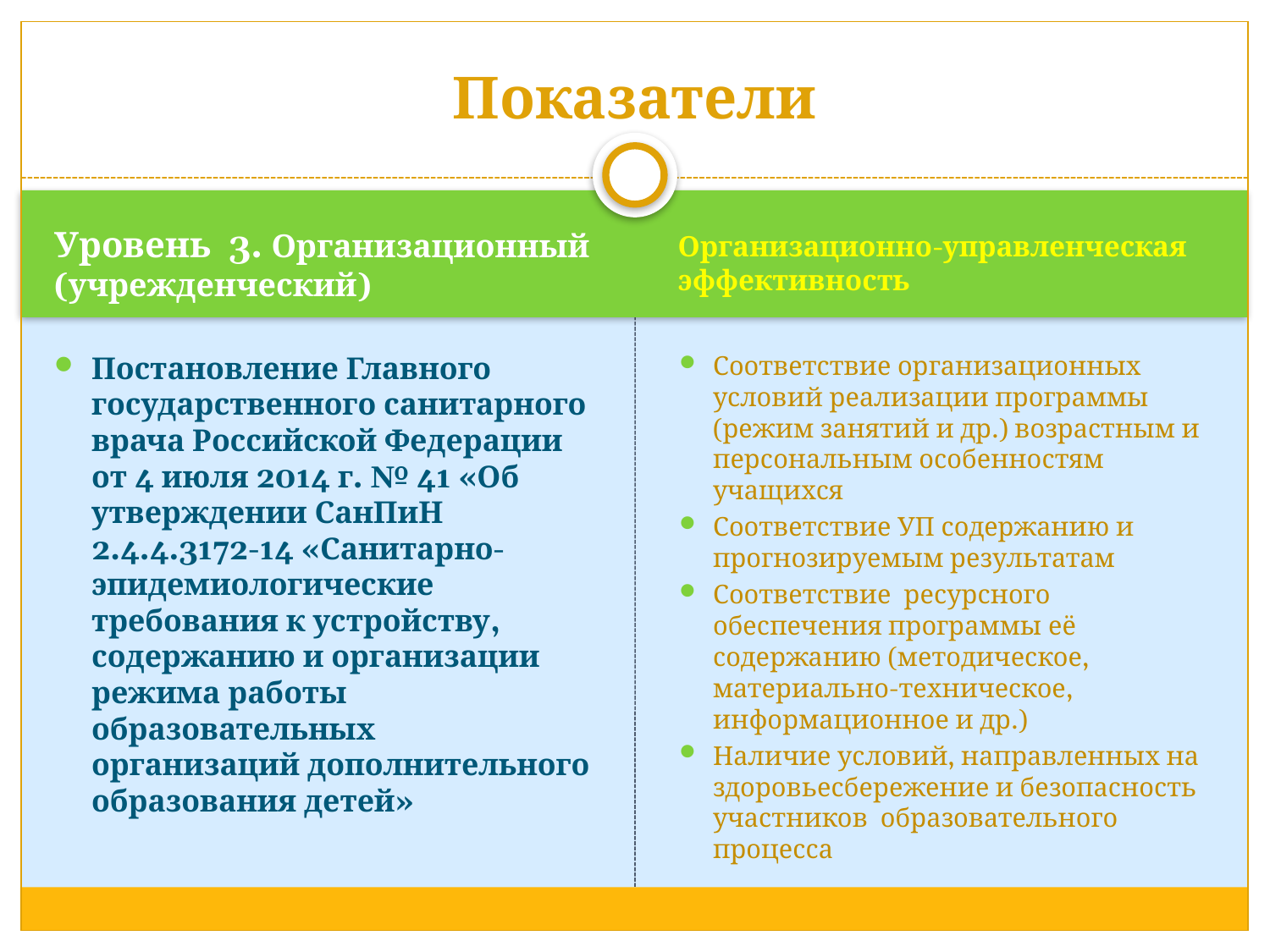

# Показатели
Уровень  3. Организационный (учрежденческий)
Организационно-управленческая эффективность
Постановление Главного государственного санитарного врача Российской Федерации от 4 июля 2014 г. № 41 «Об утверждении СанПиН 2.4.4.3172-14 «Санитарно-эпидемиологические требования к устройству, содержанию и организации режима работы образовательных организаций дополнительного образования детей»

Соответствие организационных условий реализации программы (режим занятий и др.) возрастным и персональным особенностям учащихся
Соответствие УП содержанию и прогнозируемым результатам
Соответствие  ресурсного обеспечения программы её содержанию (методическое, материально-техническое, информационное и др.)
Наличие условий, направленных на здоровьесбережение и безопасность участников  образовательного процесса